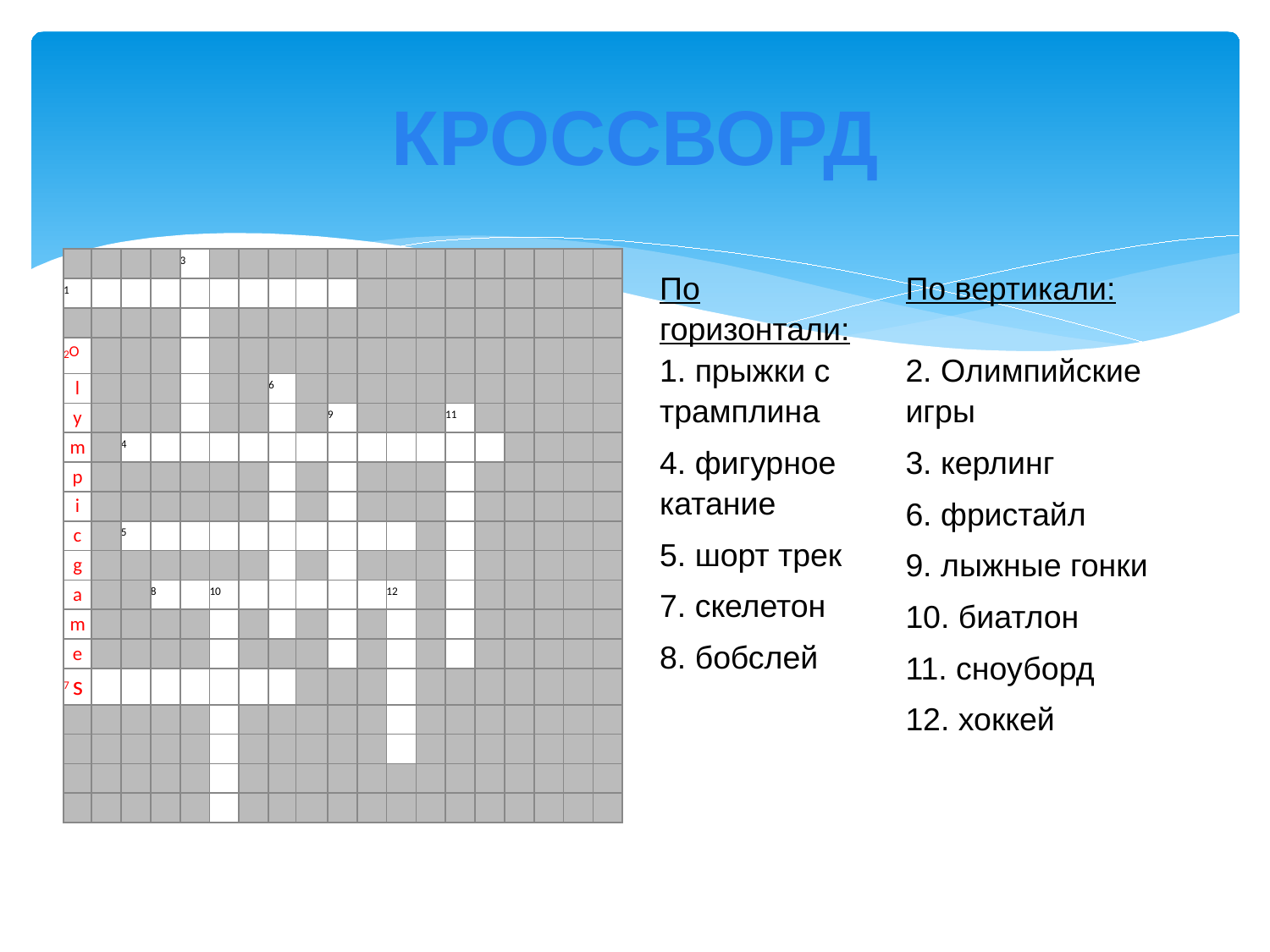

# КРОССВОРД
|  |  |  |  | 3 |  |  |  |  |  |  |  |  |  |  |  |  |  |  |
| --- | --- | --- | --- | --- | --- | --- | --- | --- | --- | --- | --- | --- | --- | --- | --- | --- | --- | --- |
| 1 |  |  |  |  |  |  |  |  |  |  |  |  |  |  |  |  |  |  |
|  |  |  |  |  |  |  |  |  |  |  |  |  |  |  |  |  |  |  |
| 2O |  |  |  |  |  |  |  |  |  |  |  |  |  |  |  |  |  |  |
| l |  |  |  |  |  |  | 6 |  |  |  |  |  |  |  |  |  |  |  |
| y |  |  |  |  |  |  |  |  | 9 |  |  |  | 11 |  |  |  |  |  |
| m |  | 4 |  |  |  |  |  |  |  |  |  |  |  |  |  |  |  |  |
| p |  |  |  |  |  |  |  |  |  |  |  |  |  |  |  |  |  |  |
| i |  |  |  |  |  |  |  |  |  |  |  |  |  |  |  |  |  |  |
| c |  | 5 |  |  |  |  |  |  |  |  |  |  |  |  |  |  |  |  |
| g |  |  |  |  |  |  |  |  |  |  |  |  |  |  |  |  |  |  |
| a |  |  | 8 |  | 10 |  |  |  |  |  | 12 |  |  |  |  |  |  |  |
| m |  |  |  |  |  |  |  |  |  |  |  |  |  |  |  |  |  |  |
| e |  |  |  |  |  |  |  |  |  |  |  |  |  |  |  |  |  |  |
| 7 s |  |  |  |  |  |  |  |  |  |  |  |  |  |  |  |  |  |  |
|  |  |  |  |  |  |  |  |  |  |  |  |  |  |  |  |  |  |  |
|  |  |  |  |  |  |  |  |  |  |  |  |  |  |  |  |  |  |  |
|  |  |  |  |  |  |  |  |  |  |  |  |  |  |  |  |  |  |  |
|  |  |  |  |  |  |  |  |  |  |  |  |  |  |  |  |  |  |  |

| По горизонтали: | По вертикали: |
| --- | --- |
| 1. прыжки с трамплина 4. фигурное катание 5. шорт трек 7. скелетон 8. бобслей | 2. Олимпийские игры 3. керлинг 6. фристайл 9. лыжные гонки 10. биатлон 11. сноуборд 12. хоккей |